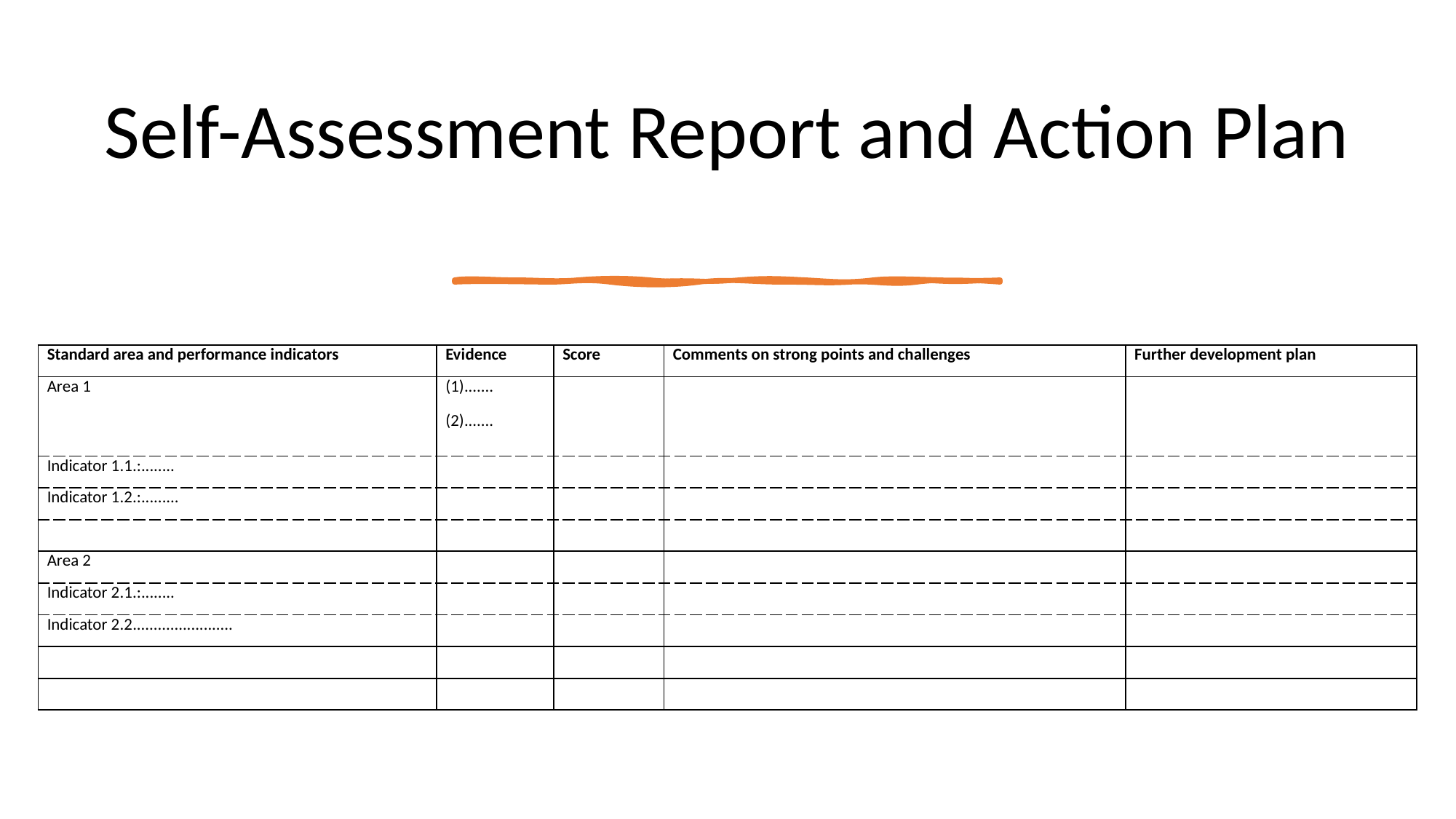

# Self-Assessment Report and Action Plan

| Standard area and performance indicators | Evidence | Score | Comments on strong points and challenges | Further development plan |
| --- | --- | --- | --- | --- |
| Area 1 | (1)....... (2)....... |  |  |  |
| Indicator 1.1.:........ |  |  |  |  |
| Indicator 1.2.:......... |  |  |  |  |
|  |  |  |  |  |
| Area 2 |  |  |  |  |
| Indicator 2.1.:........ |  |  |  |  |
| Indicator 2.2........................ |  |  |  |  |
|  |  |  |  |  |
|  |  |  |  |  |